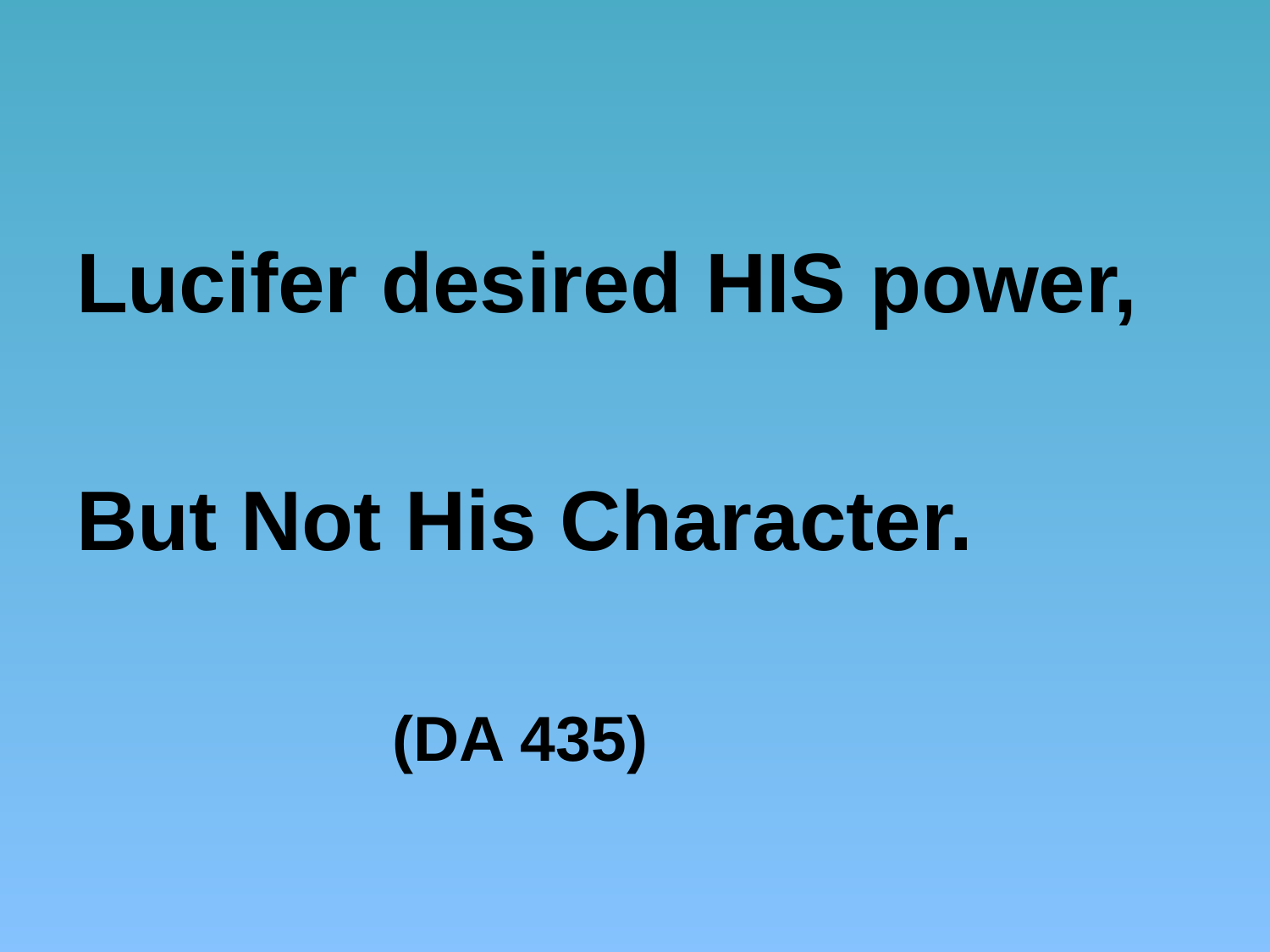

Lucifer desired HIS power,

But Not His Character.

                  (DA 435)